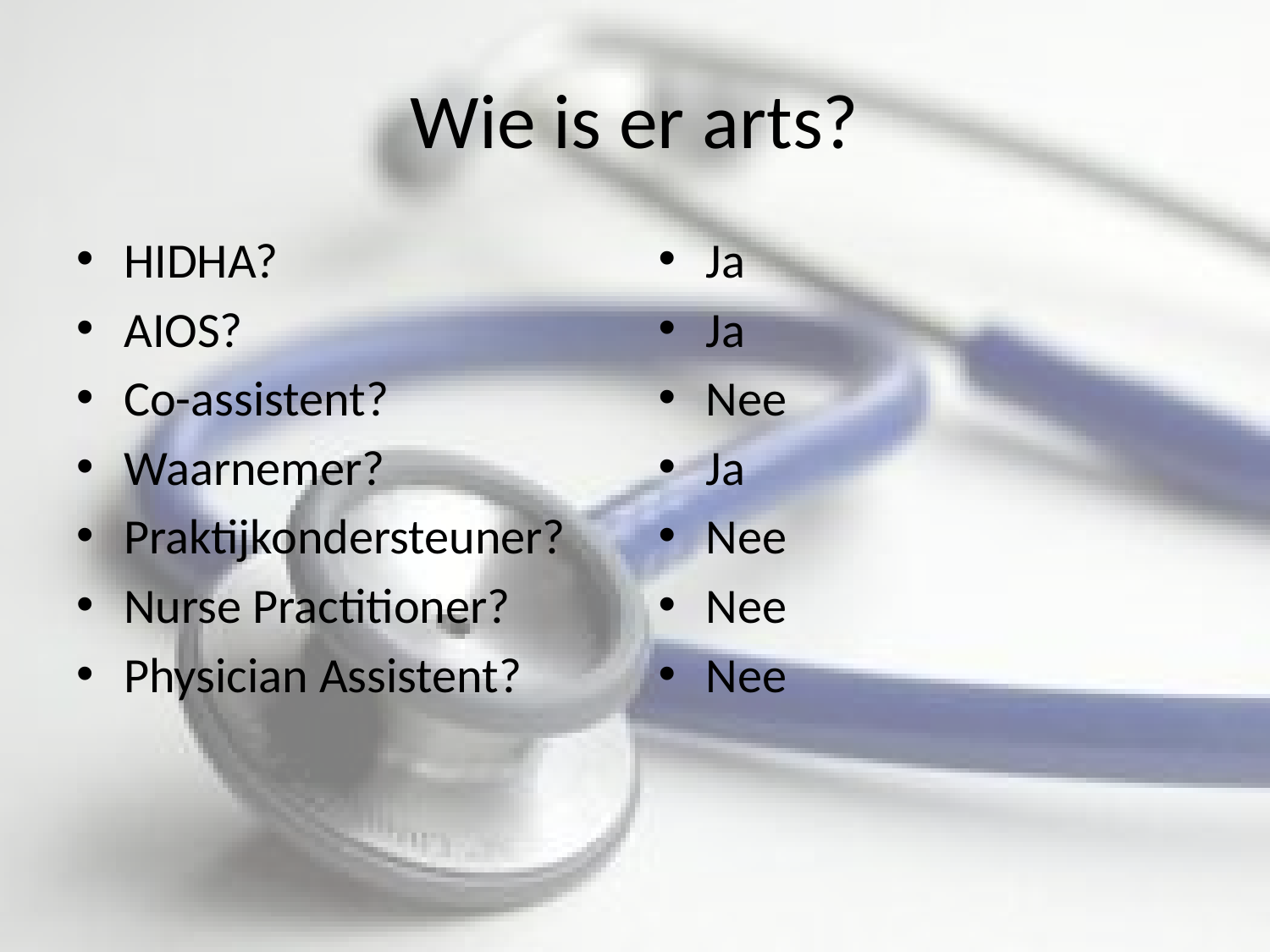

# Wie is er arts?
HIDHA?
AIOS?
Co-assistent?
Waarnemer?
Praktijkondersteuner?
Nurse Practitioner?
Physician Assistent?
Ja
Ja
Nee
Ja
Nee
Nee
Nee